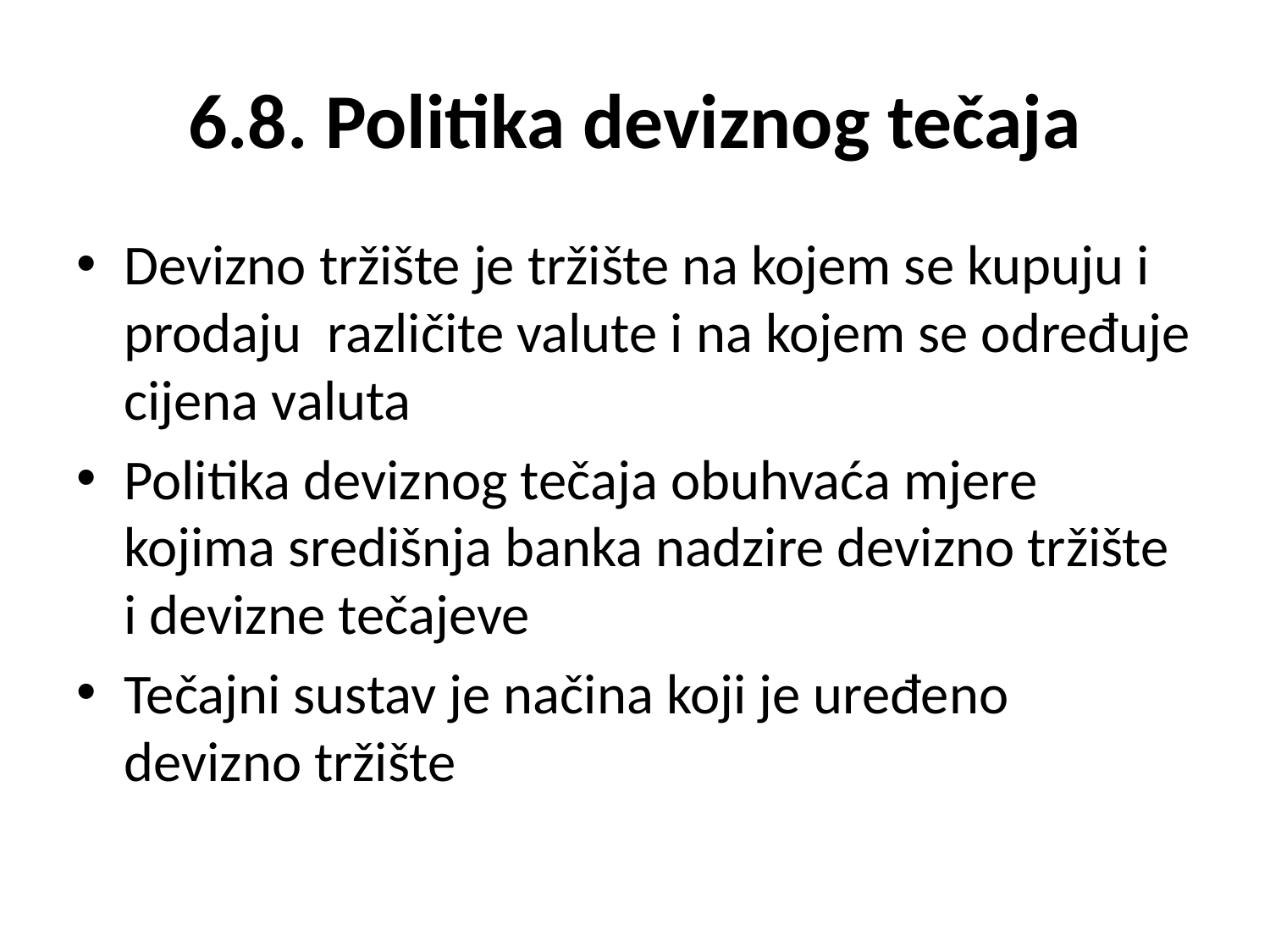

# 6.8. Politika deviznog tečaja
Devizno tržište je tržište na kojem se kupuju i prodaju  različite valute i na kojem se određuje cijena valuta
Politika deviznog tečaja obuhvaća mjere kojima središnja banka nadzire devizno tržište i devizne tečajeve
Tečajni sustav je načina koji je uređeno devizno tržište